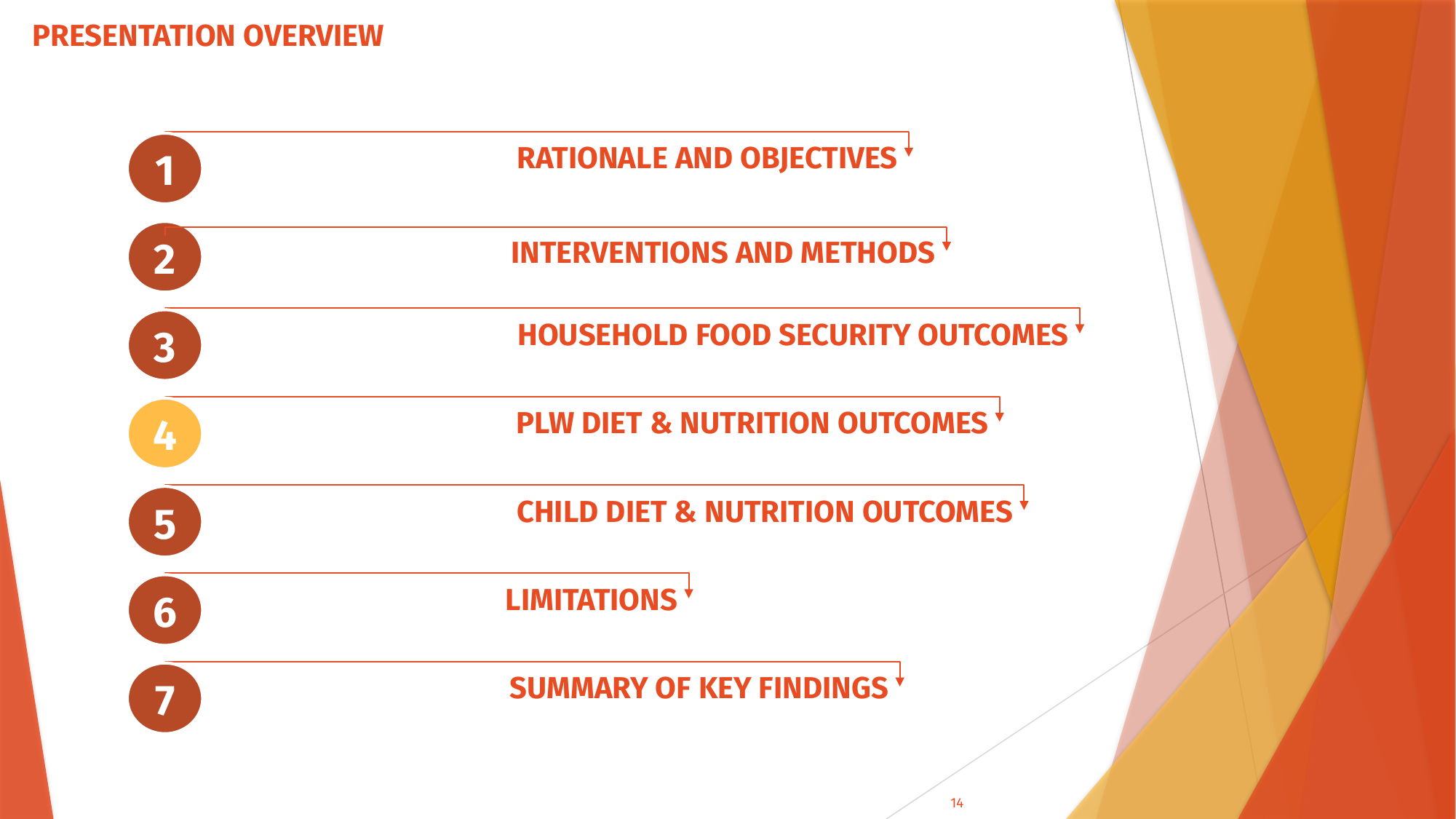

PRESENTATION OVERVIEW
1
RATIONALE AND OBJECTIVES
2
INTERVENTIONS AND METHODS
3
HOUSEHOLD FOOD SECURITY OUTCOMES
4
PLW DIET & NUTRITION OUTCOMES
5
CHILD DIET & NUTRITION OUTCOMES
6
LIMITATIONS
7
SUMMARY OF KEY FINDINGS
14